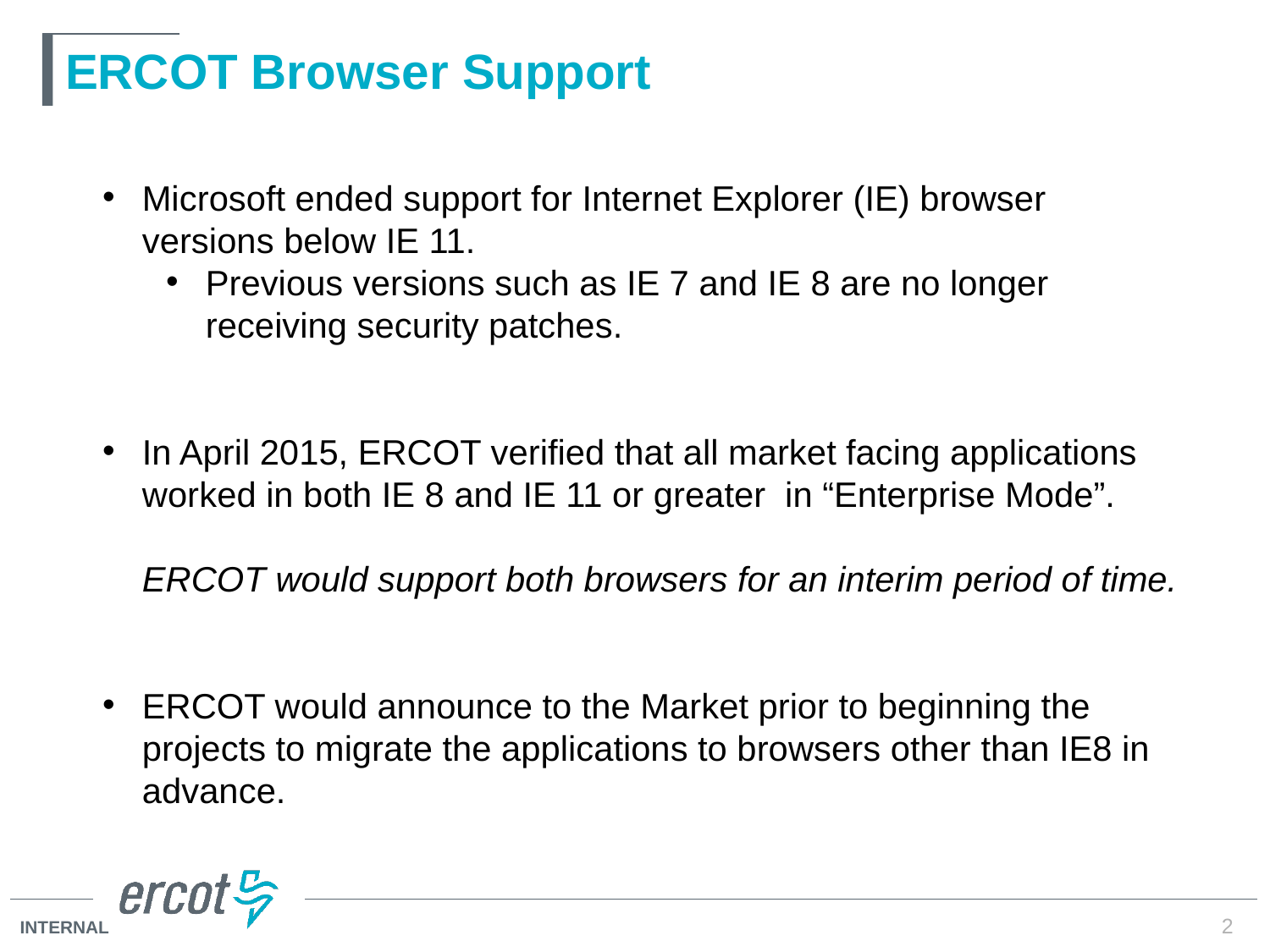

# ERCOT Browser Support

Microsoft ended support for Internet Explorer (IE) browser versions below IE 11.
Previous versions such as IE 7 and IE 8 are no longer receiving security patches.

In April 2015, ERCOT verified that all market facing applications worked in both IE 8 and IE 11 or greater  in “Enterprise Mode”.
ERCOT would support both browsers for an interim period of time.

ERCOT would announce to the Market prior to beginning the projects to migrate the applications to browsers other than IE8 in advance.

2